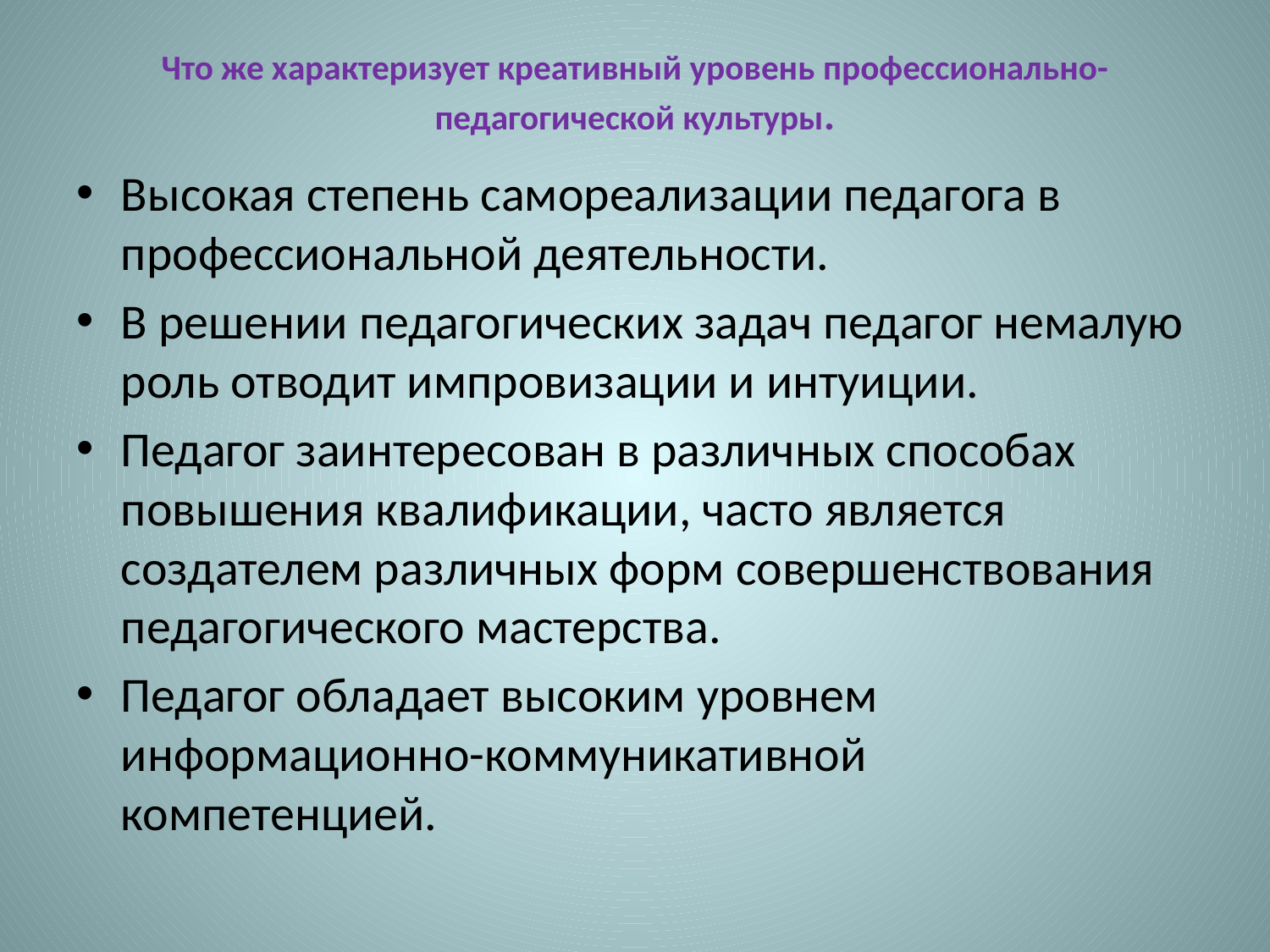

# Что же характеризует креативный уровень профессионально-педагогической культуры.
Высокая степень самореализации педагога в профессиональной деятельности.
В решении педагогических задач педагог немалую роль отводит импровизации и интуиции.
Педагог заинтересован в различных способах повышения квалификации, часто является создателем различных форм совершенствования педагогического мастерства.
Педагог обладает высоким уровнем информационно-коммуникативной компетенцией.